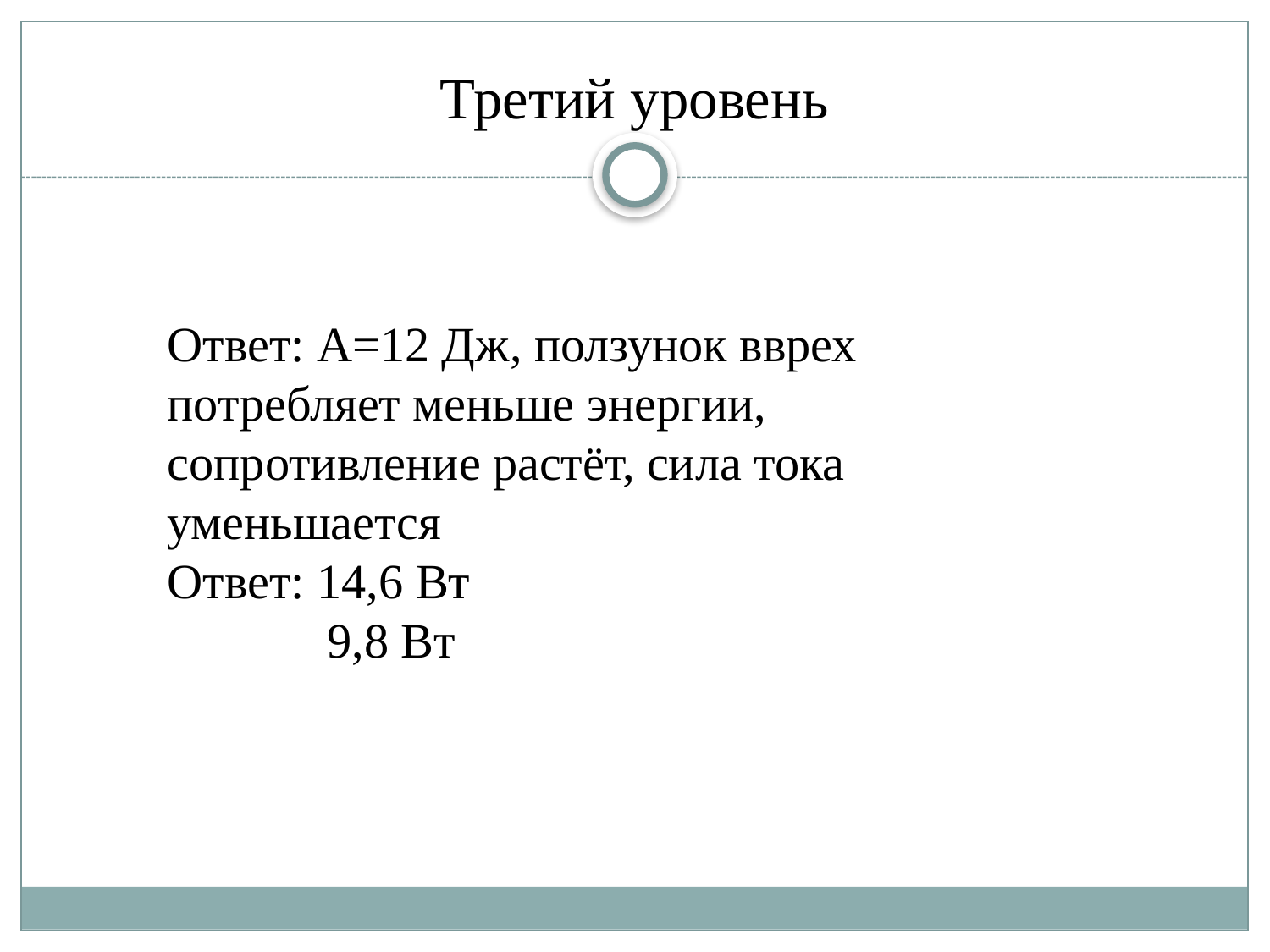

# Третий уровень
Ответ: А=12 Дж, ползунок вврех потребляет меньше энергии, сопротивление растёт, сила тока уменьшается
Ответ: 14,6 Вт
             9,8 Вт